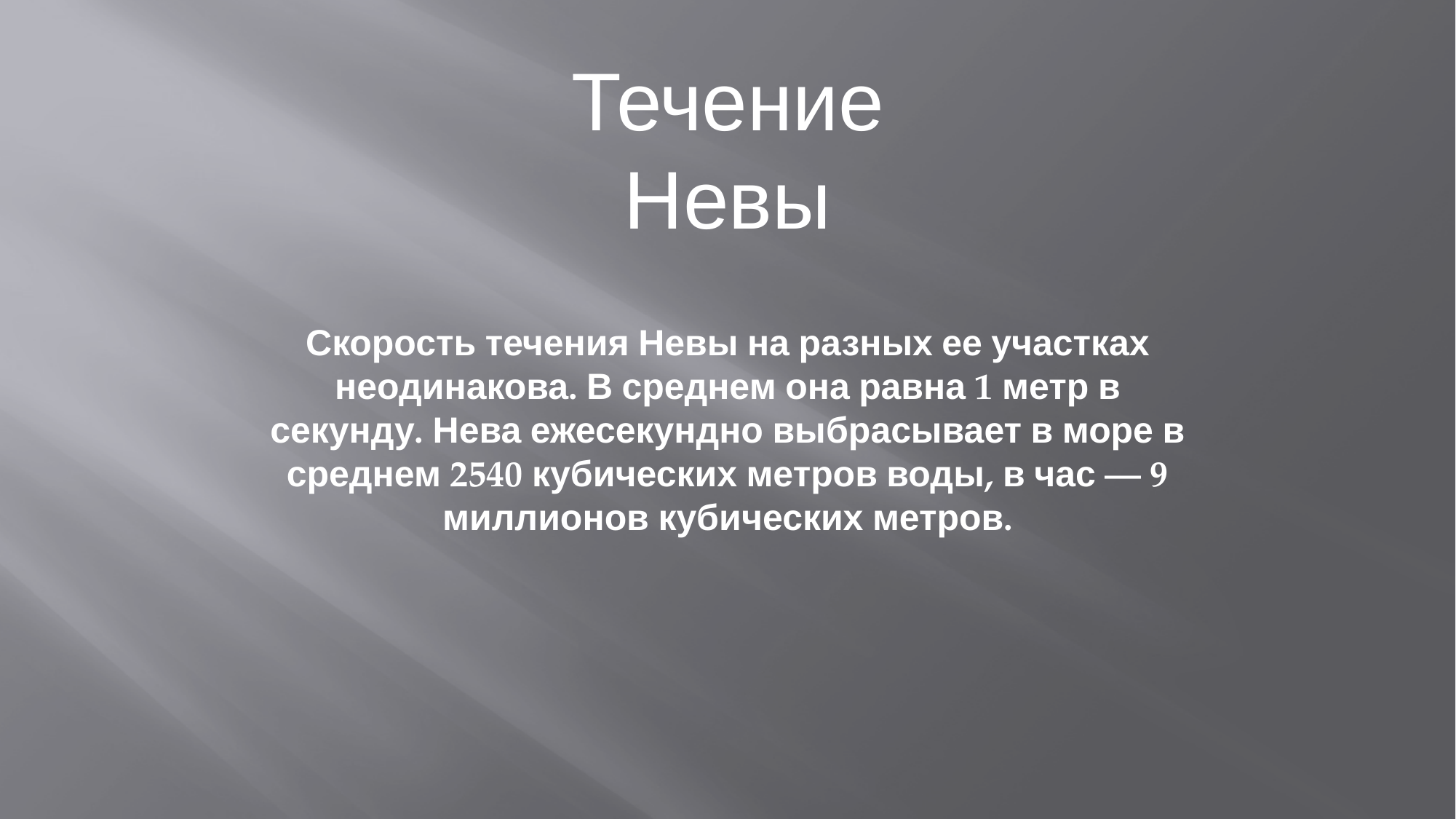

Течение Невы
Скорость течения Невы на разных ее участках неодинакова. В среднем она равна 1 метр в секунду. Нева ежесекундно выбрасывает в море в среднем 2540 кубических метров воды, в час — 9 миллионов кубических метров.